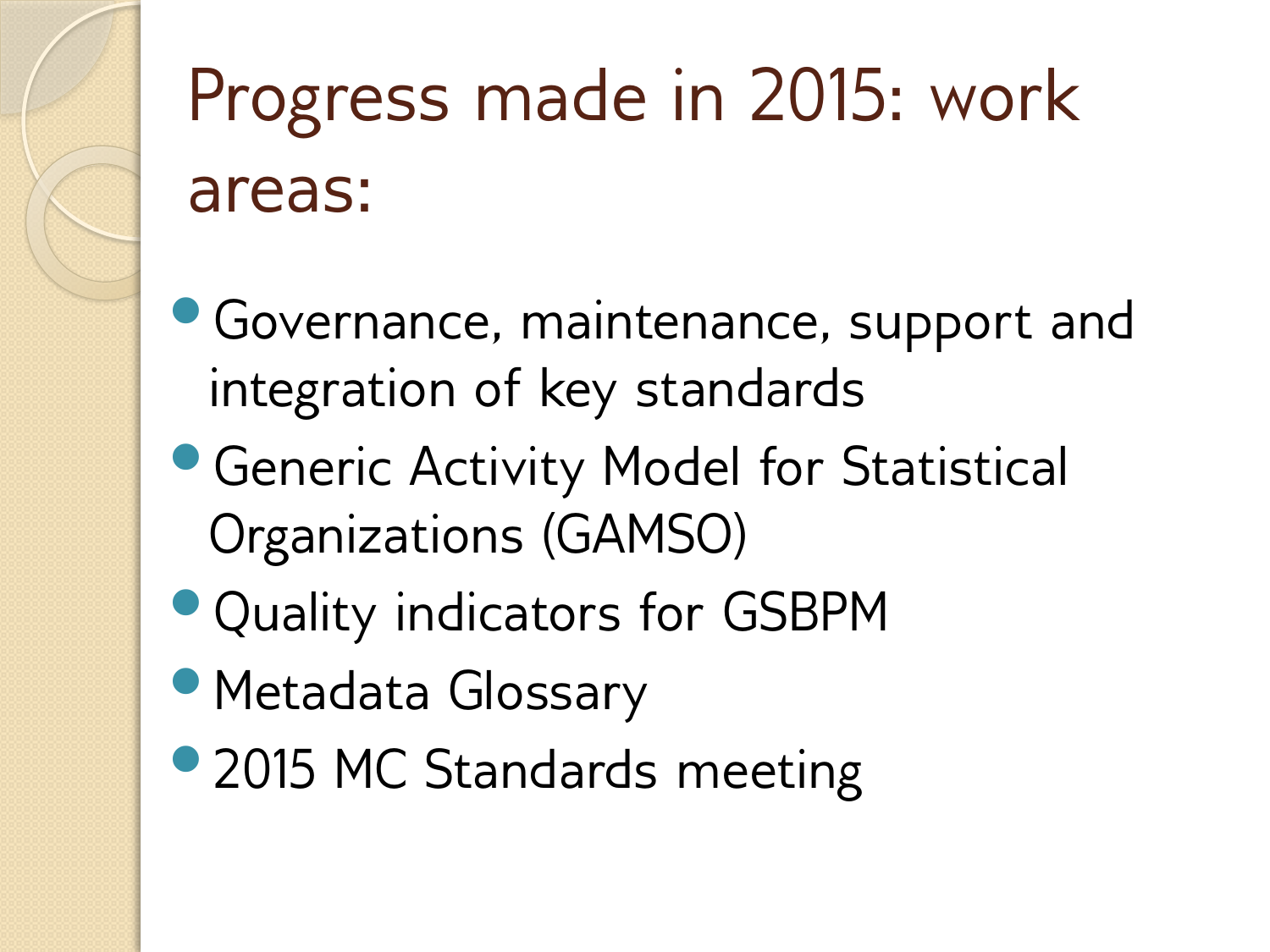

# Progress made in 2015: work areas:
Governance, maintenance, support and integration of key standards
Generic Activity Model for Statistical Organizations (GAMSO)
Quality indicators for GSBPM
Metadata Glossary
2015 MC Standards meeting